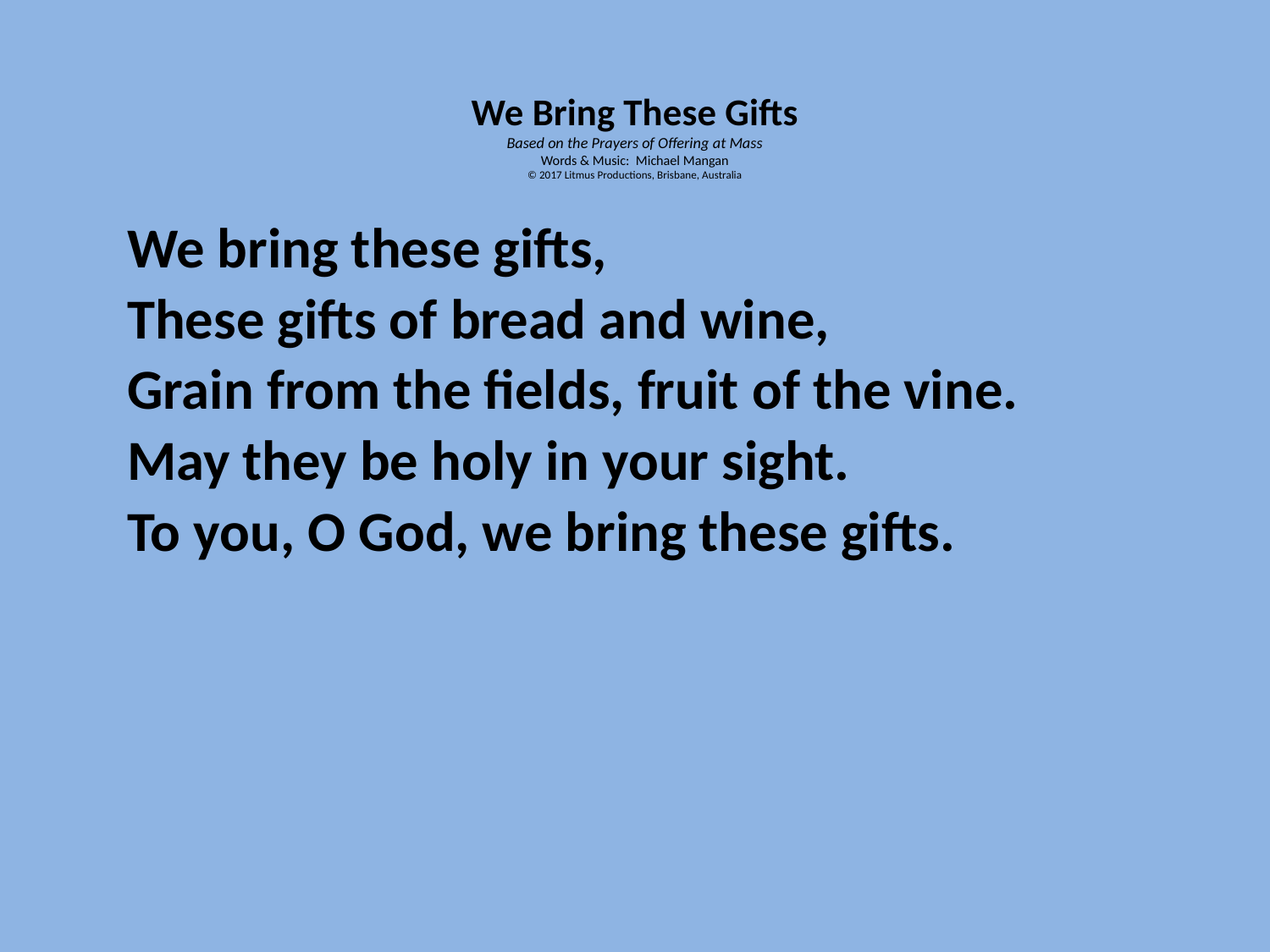

# We Bring These Gifts Based on the Prayers of Offering at Mass Words & Music:  Michael Mangan © 2017 Litmus Productions, Brisbane, Australia
We bring these gifts,
These gifts of bread and wine,
Grain from the fields, fruit of the vine.
May they be holy in your sight.
To you, O God, we bring these gifts.